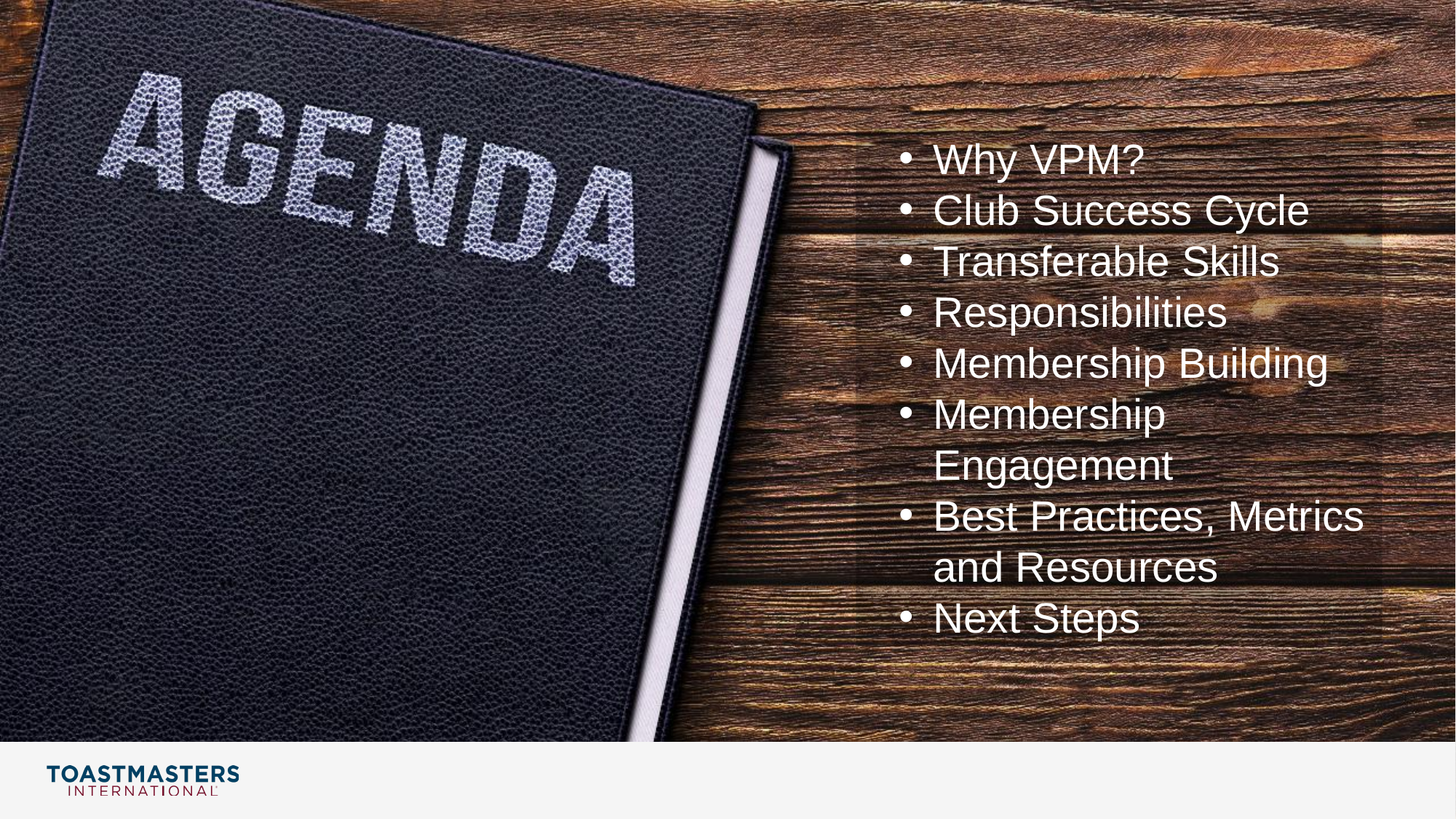

Why VPM?
Club Success Cycle
Transferable Skills
Responsibilities
Membership Building
Membership Engagement
Best Practices, Metrics and Resources
Next Steps